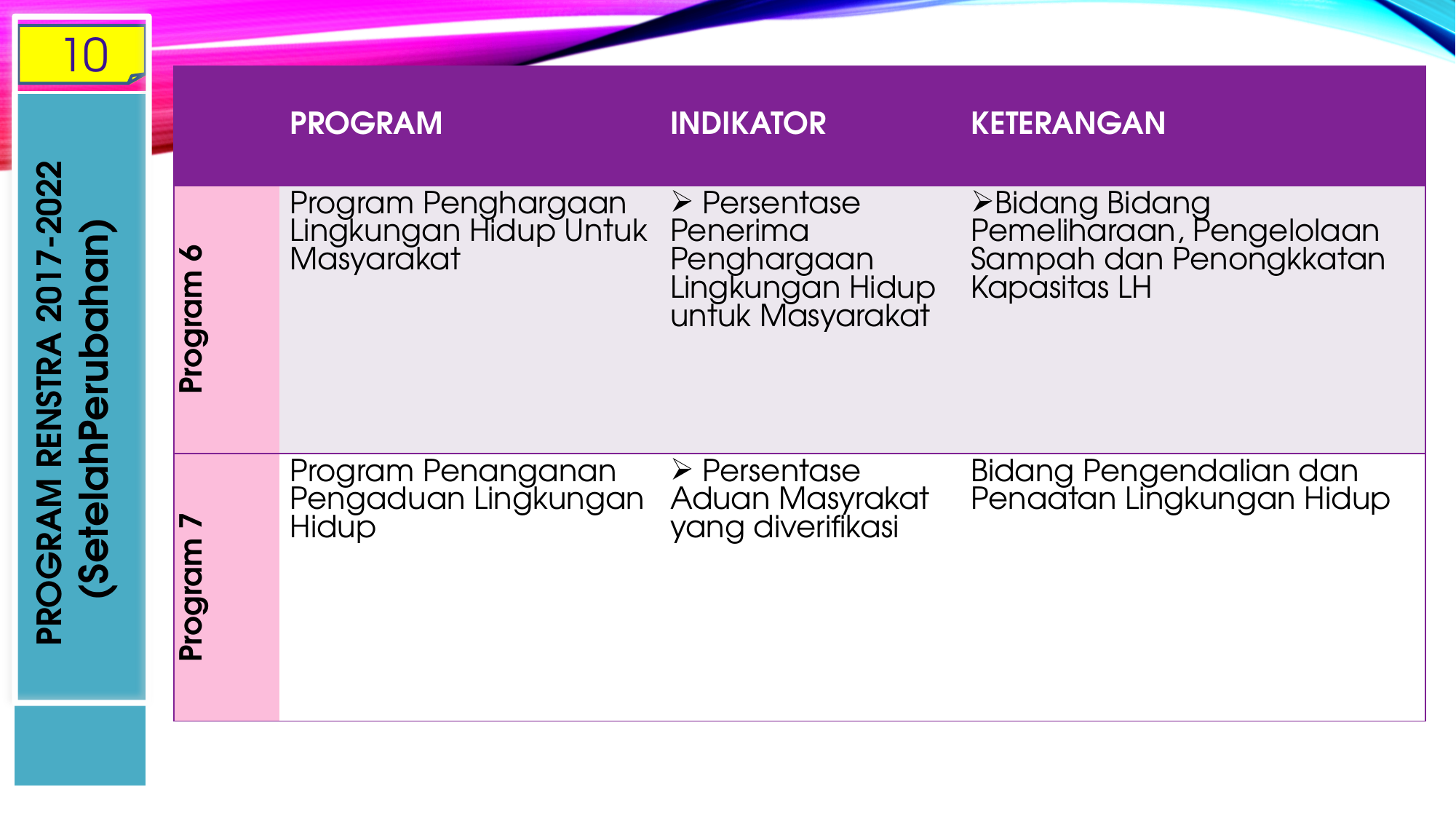

10
|  | PROGRAM | INDIKATOR | KETERANGAN |
| --- | --- | --- | --- |
| Program 6 | Program Penghargaan Lingkungan Hidup Untuk Masyarakat | Persentase Penerima Penghargaan Lingkungan Hidup untuk Masyarakat | Bidang Bidang Pemeliharaan, Pengelolaan Sampah dan Penongkkatan Kapasitas LH |
| Program 7 | Program Penanganan Pengaduan Lingkungan Hidup | Persentase Aduan Masyrakat yang diverifikasi | Bidang Pengendalian dan Penaatan Lingkungan Hidup |

PROGRAM RENSTRA 2017-2022
(SetelahPerubahan)